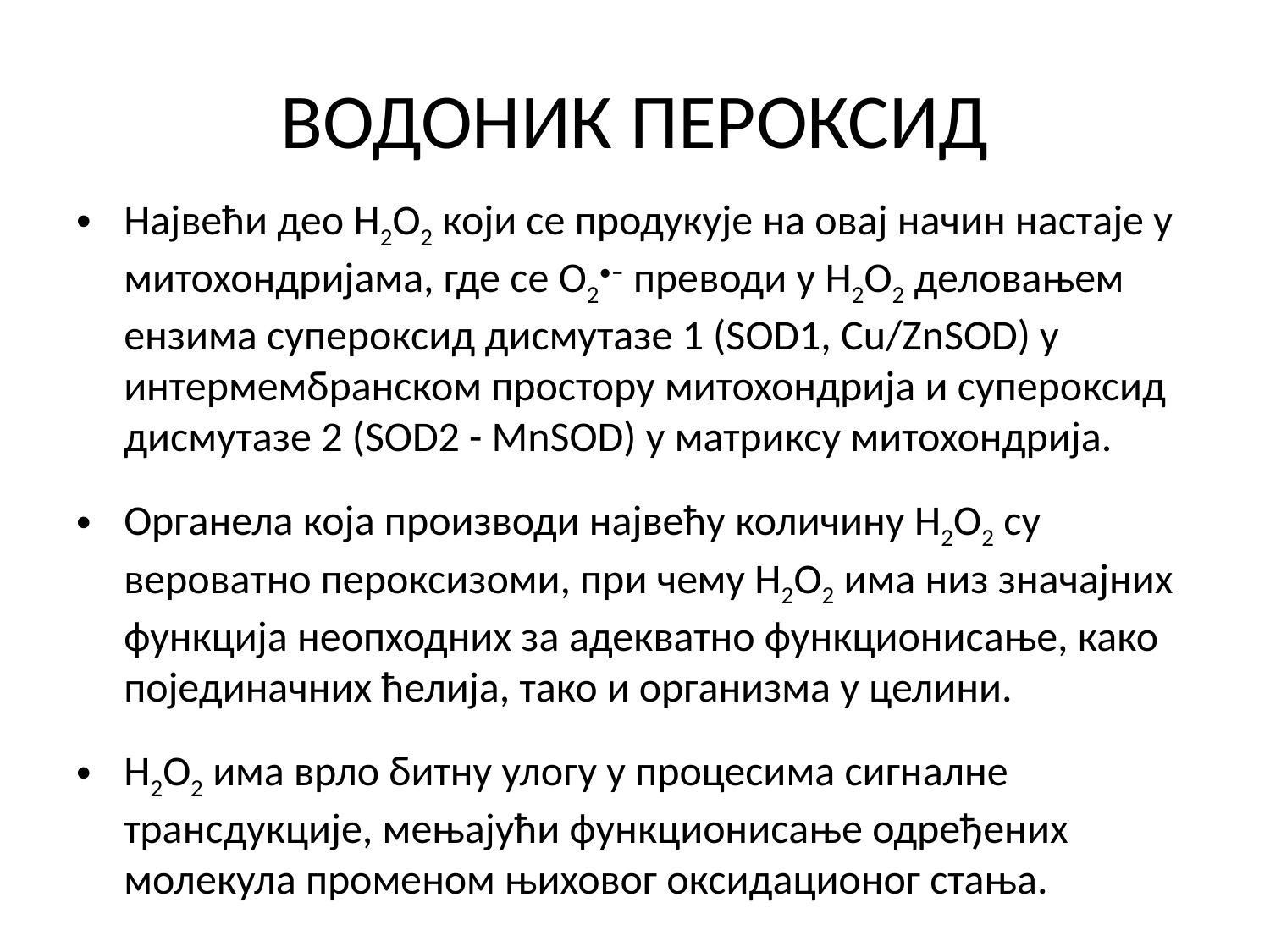

# ВОДОНИК ПЕРОКСИД
Највећи део H2О2 који се продукује на овај начин настаје у митохондријама, где се O2•– преводи у H2О2 деловањем ензима супероксид дисмутазе 1 (SOD1, Cu/ZnSOD) у интермембранском простору митохондрија и супероксид дисмутазе 2 (SOD2 - MnSOD) у матриксу митохондрија.

Органела која производи највећу количину H2О2 су вероватно пероксизоми, при чему H2О2 има низ значајних функција неопходних за адекватно функционисање, како појединачних ћелија, тако и организма у целини.

H2О2 има врло битну улогу у процесима сигналне трансдукције, мењајући функционисање одређених молекула променом њиховог оксидационог стања.